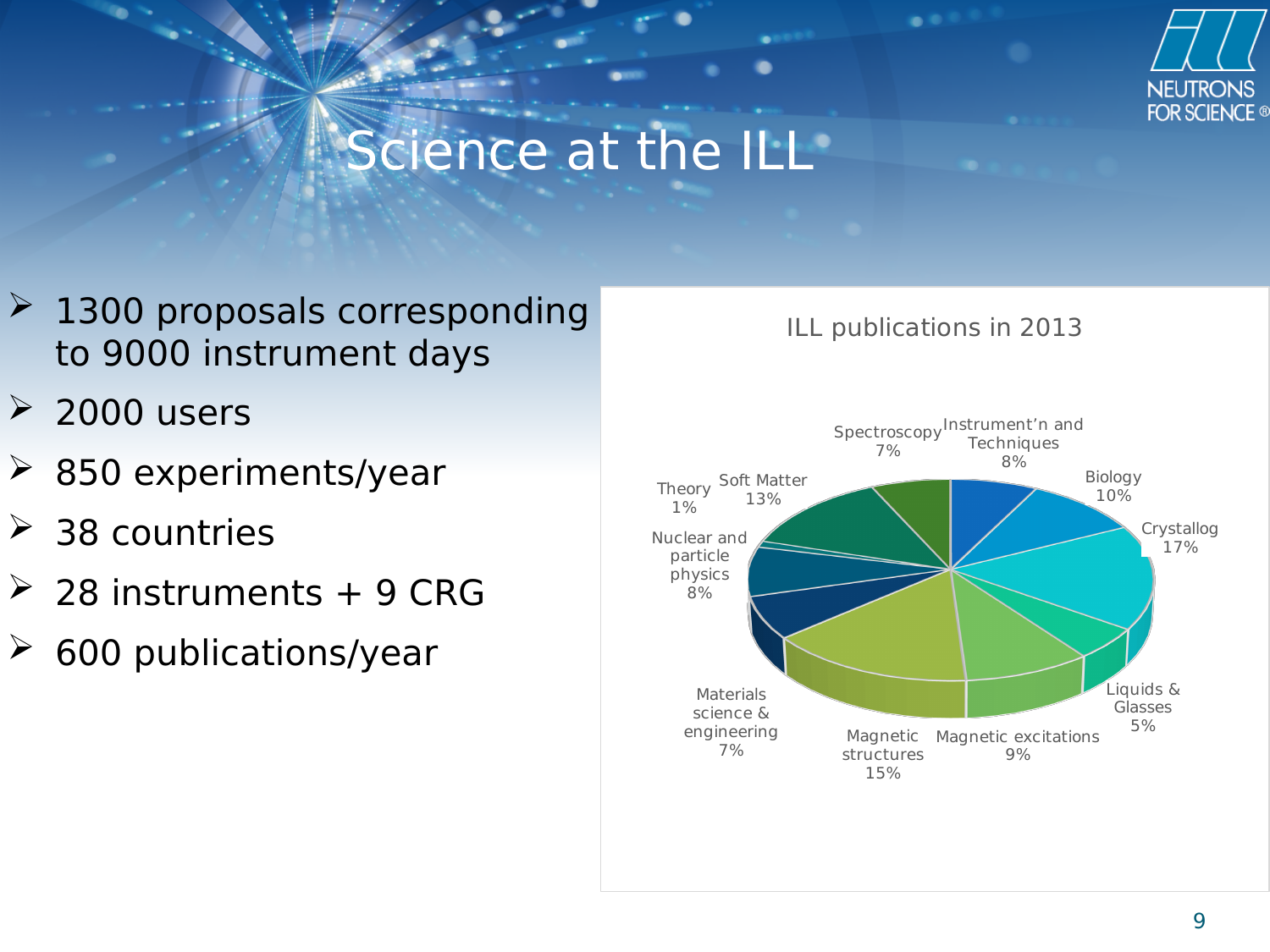

Science at the ILL
1300 proposals corresponding to 9000 instrument days
2000 users
850 experiments/year
38 countries
28 instruments + 9 CRG
600 publications/year

[unsupported chart]

9